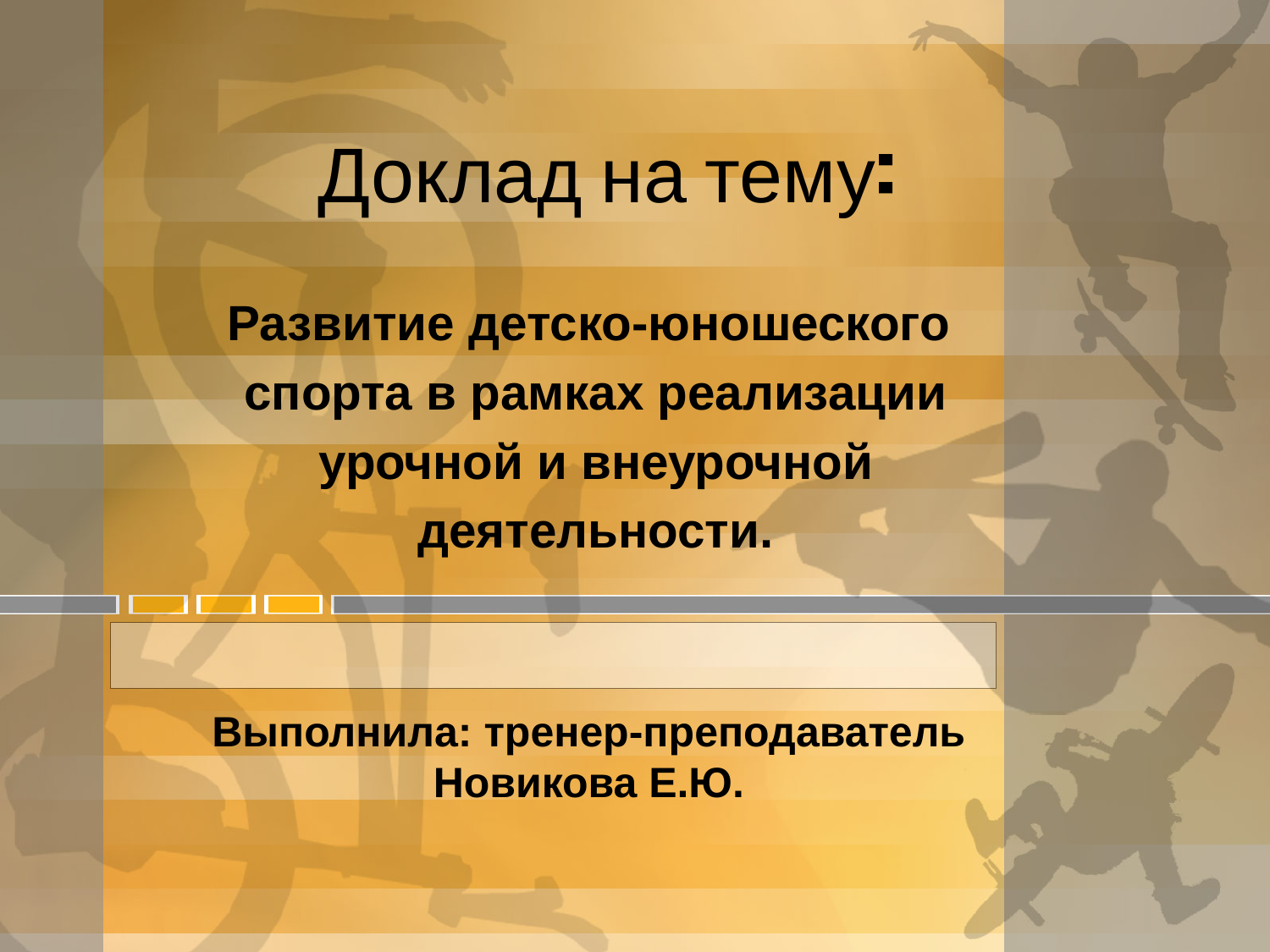

# Доклад на тему:

Развитие детско-юношеского
 спорта в рамках реализации
 урочной и внеурочной
 деятельности.

Выполнила: тренер-преподаватель Новикова Е.Ю.